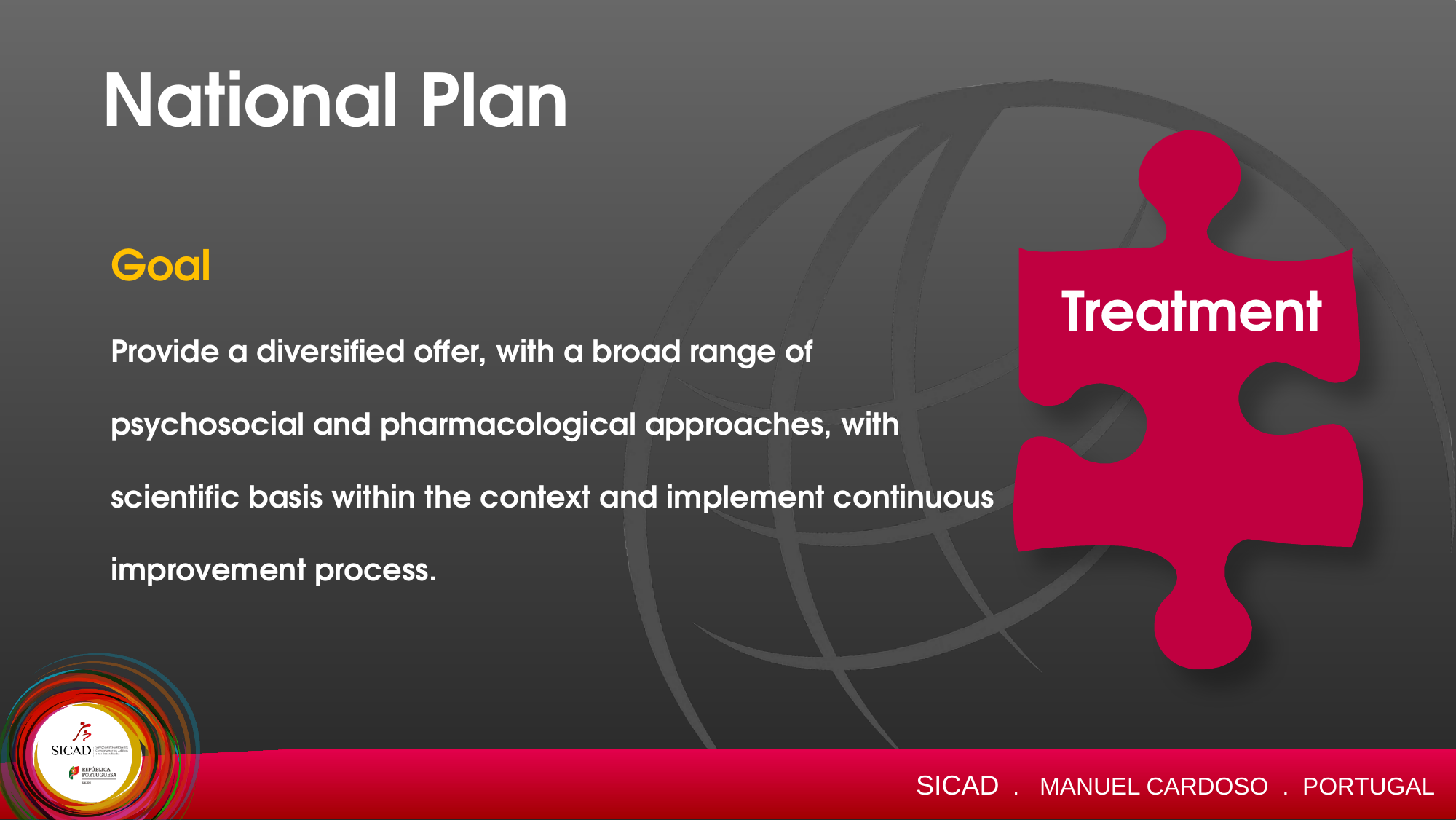

National Plan
Treatment
Goal
Provide a diversified offer, with a broad range of psychosocial and pharmacological approaches, with scientific basis within the context and implement continuous improvement process.